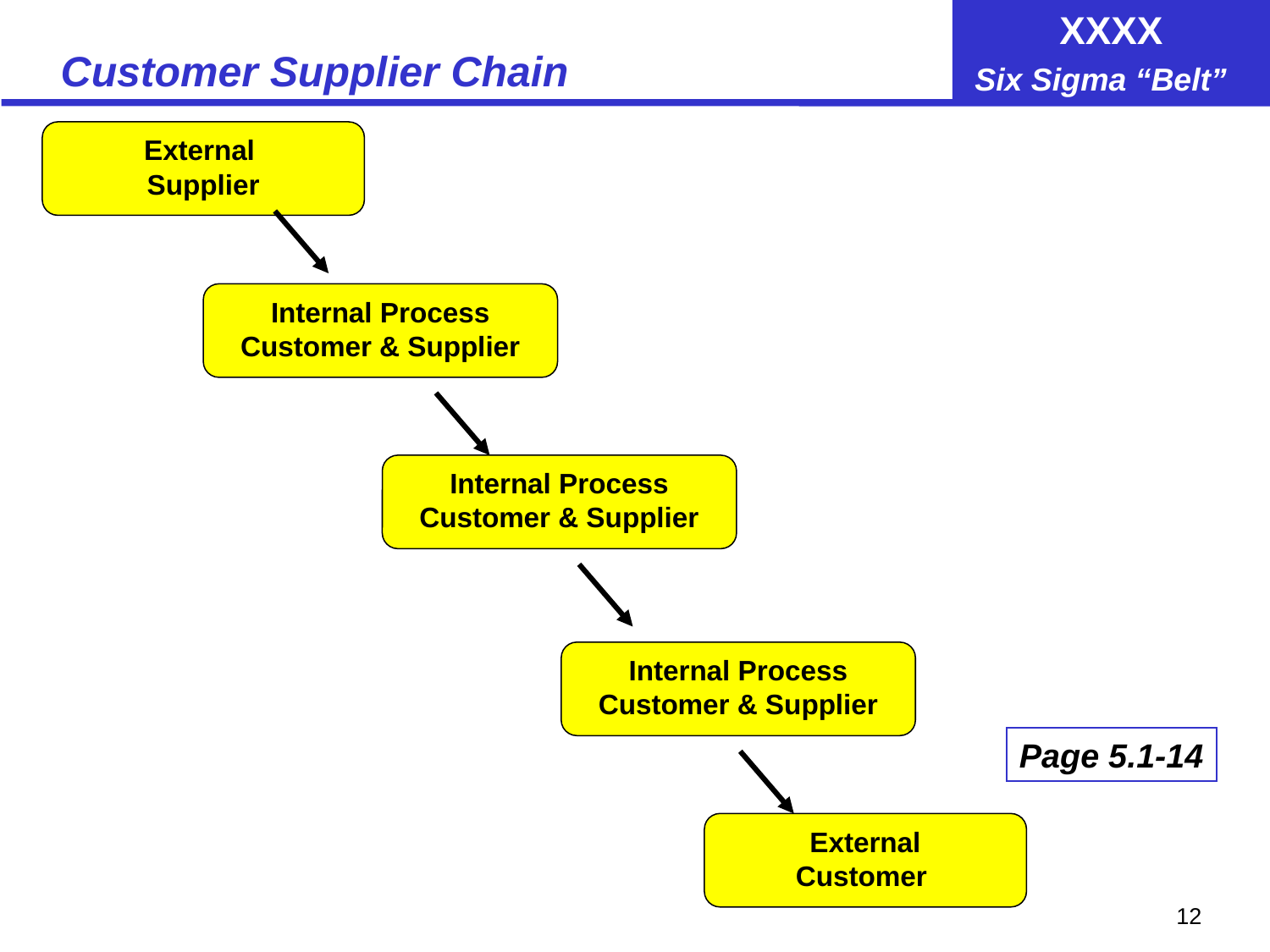

# Customer Supplier Chain
External
Supplier

Internal Process
Customer & Supplier

Internal Process
Customer & Supplier

Internal Process
Customer & Supplier

External
Customer
Page 5.1-14